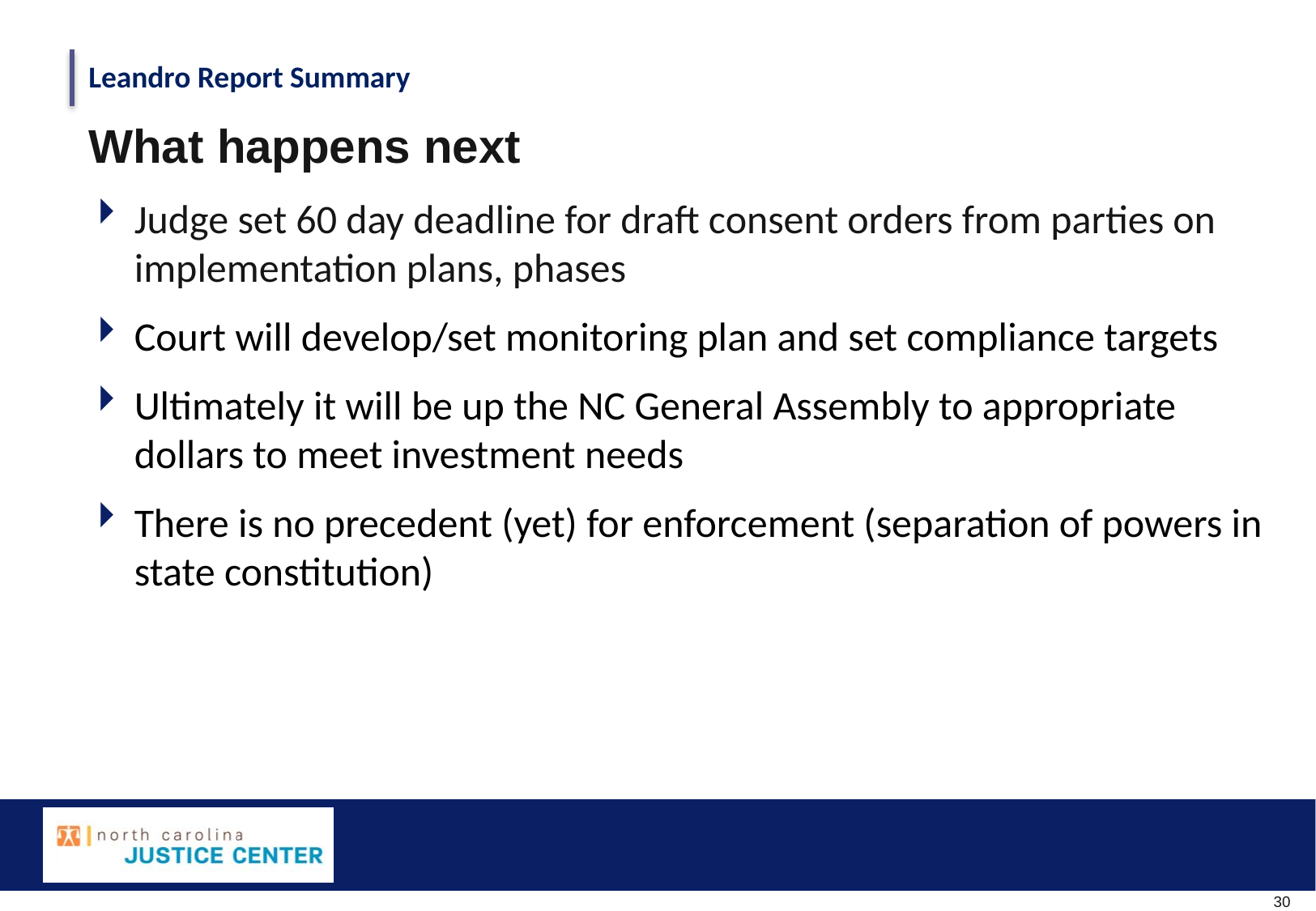

Leandro Report Summary
What happens next
Judge set 60 day deadline for draft consent orders from parties on implementation plans, phases
Court will develop/set monitoring plan and set compliance targets
Ultimately it will be up the NC General Assembly to appropriate dollars to meet investment needs
There is no precedent (yet) for enforcement (separation of powers in state constitution)